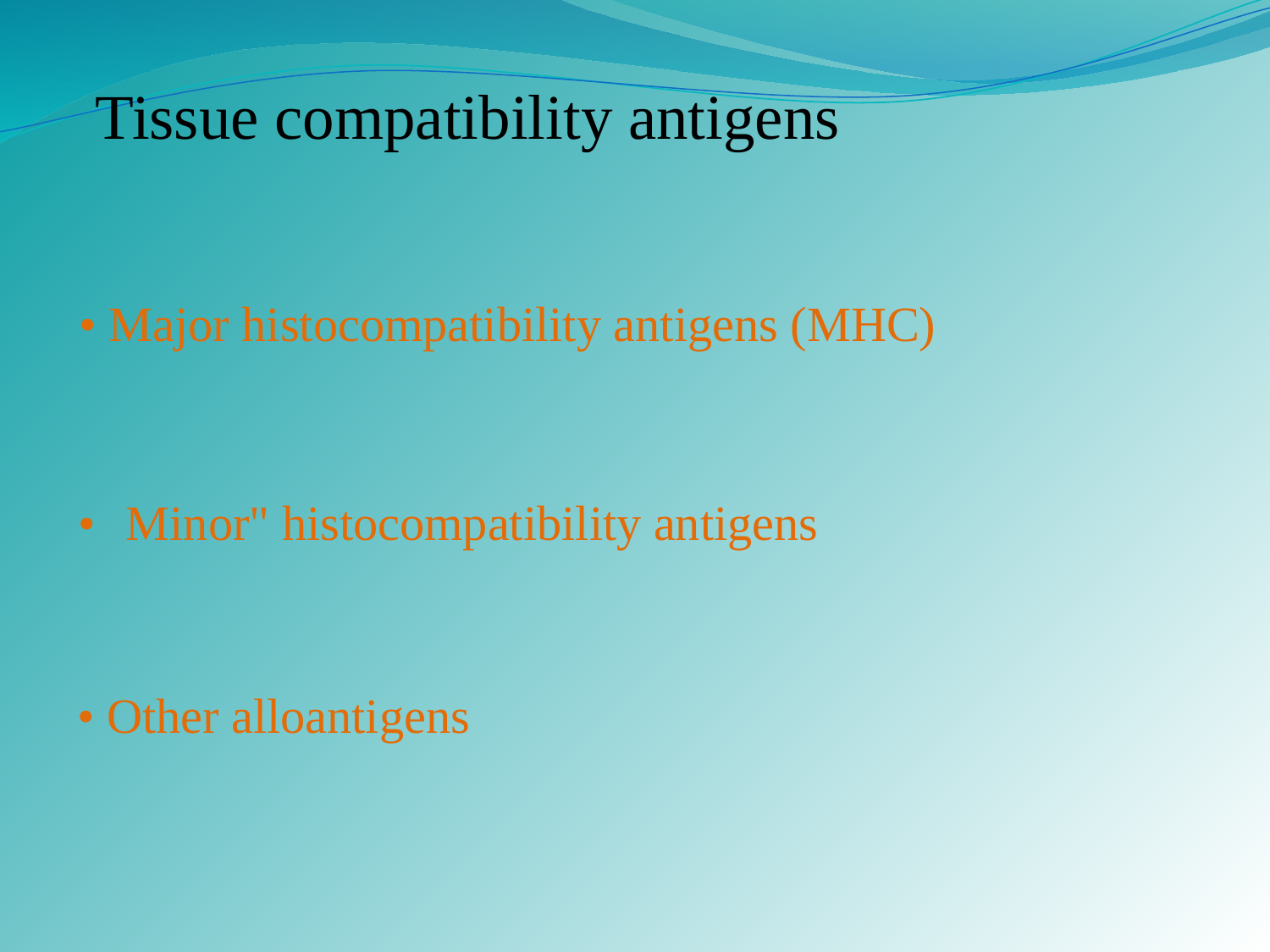

Tissue compatibility antigens

• Major histocompatibility antigens (MHC)
•	Minor" histocompatibility antigens
• Other alloantigens